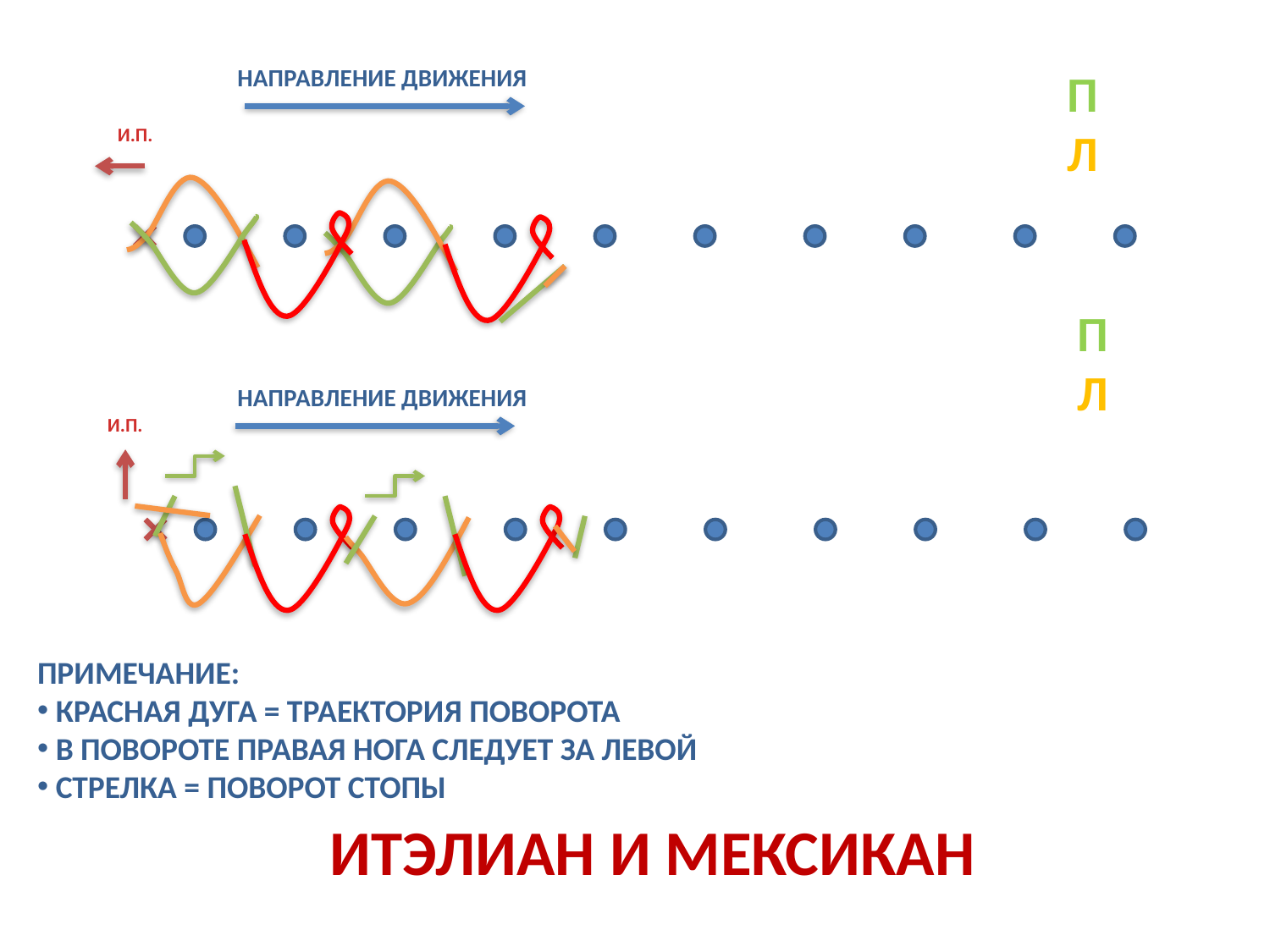

НАПРАВЛЕНИЕ ДВИЖЕНИЯ
П
Л
И.П.

П
Л
НАПРАВЛЕНИЕ ДВИЖЕНИЯ
И.П.

ПРИМЕЧАНИЕ:
 КРАСНАЯ ДУГА = ТРАЕКТОРИЯ ПОВОРОТА
 В ПОВОРОТЕ ПРАВАЯ НОГА СЛЕДУЕТ ЗА ЛЕВОЙ
 СТРЕЛКА = ПОВОРОТ СТОПЫ
ИТЭЛИАН И МЕКСИКАН